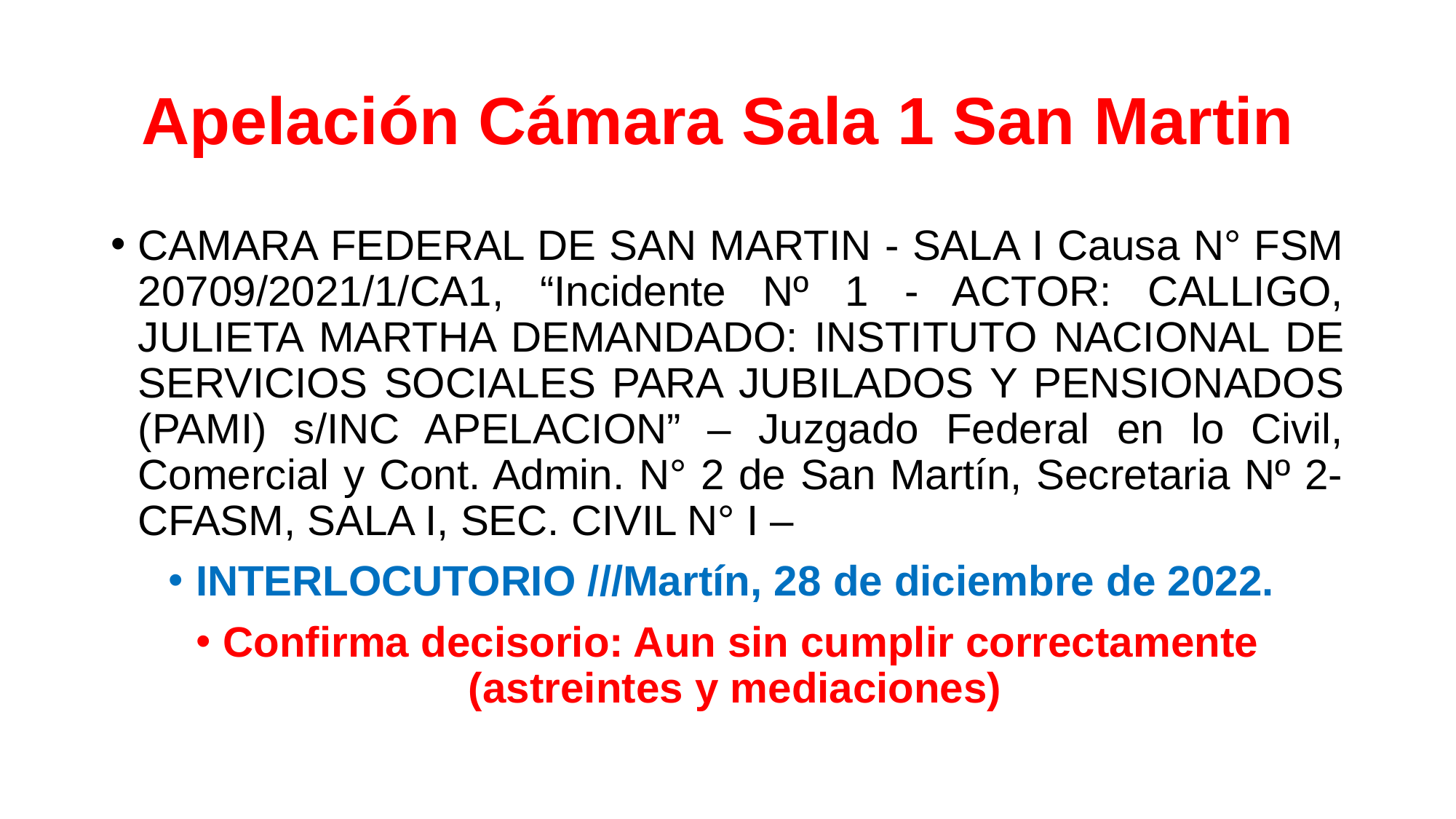

# Apelación Cámara Sala 1 San Martin
CAMARA FEDERAL DE SAN MARTIN - SALA I Causa N° FSM 20709/2021/1/CA1, “Incidente Nº 1 - ACTOR: CALLIGO, JULIETA MARTHA DEMANDADO: INSTITUTO NACIONAL DE SERVICIOS SOCIALES PARA JUBILADOS Y PENSIONADOS (PAMI) s/INC APELACION” – Juzgado Federal en lo Civil, Comercial y Cont. Admin. N° 2 de San Martín, Secretaria Nº 2- CFASM, SALA I, SEC. CIVIL N° I –
INTERLOCUTORIO ///Martín, 28 de diciembre de 2022.
Confirma decisorio: Aun sin cumplir correctamente (astreintes y mediaciones)